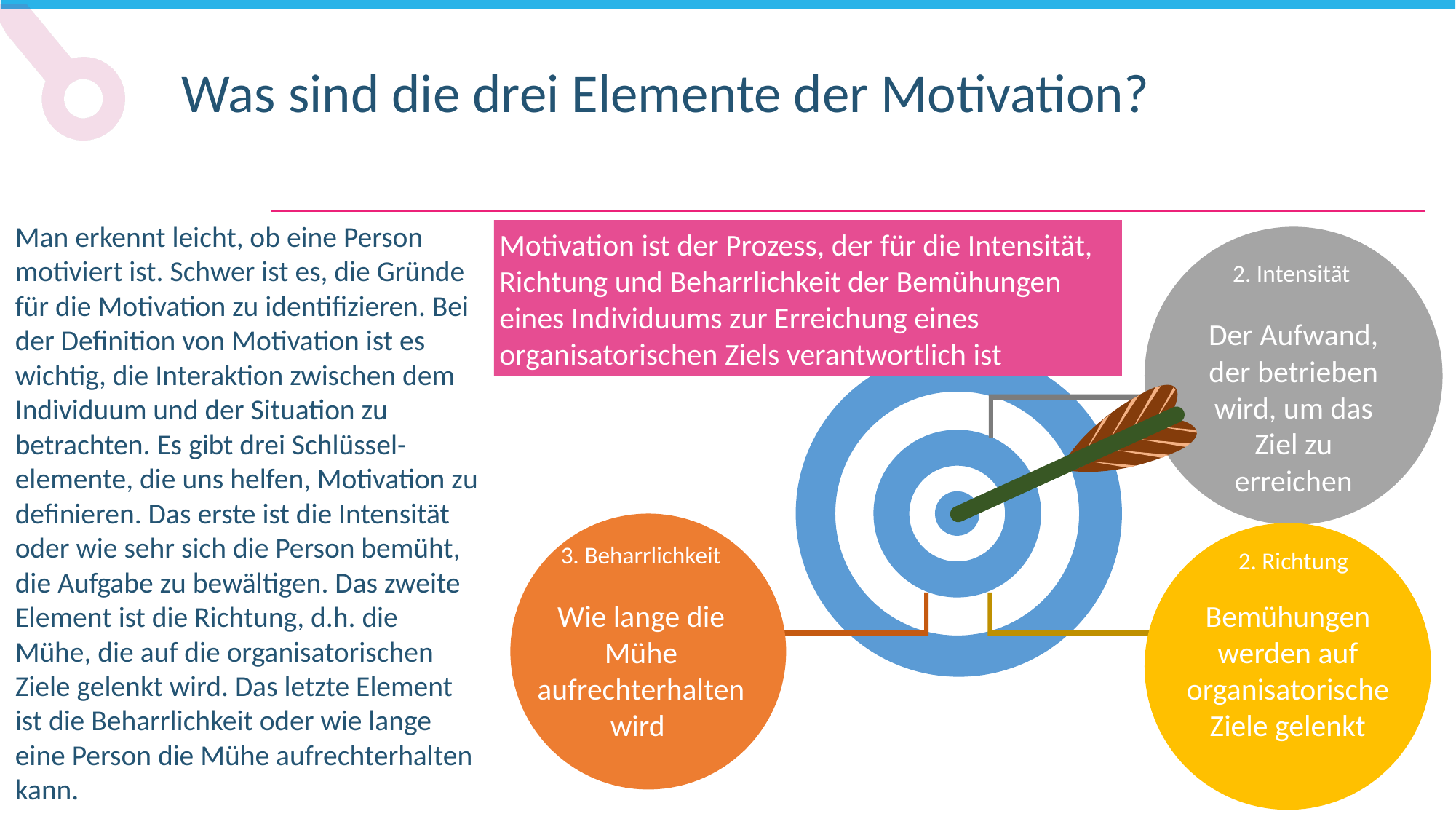

Was sind die drei Elemente der Motivation?
Man erkennt leicht, ob eine Person motiviert ist. Schwer ist es, die Gründe für die Motivation zu identifizieren. Bei der Definition von Motivation ist es wichtig, die Interaktion zwischen dem Individuum und der Situation zu betrachten. Es gibt drei Schlüssel-elemente, die uns helfen, Motivation zu definieren. Das erste ist die Intensität oder wie sehr sich die Person bemüht, die Aufgabe zu bewältigen. Das zweite Element ist die Richtung, d.h. die Mühe, die auf die organisatorischen Ziele gelenkt wird. Das letzte Element ist die Beharrlichkeit oder wie lange eine Person die Mühe aufrechterhalten kann.
Motivation ist der Prozess, der für die Intensität, Richtung und Beharrlichkeit der Bemühungen eines Individuums zur Erreichung eines organisatorischen Ziels verantwortlich ist

Motivation
2. Intensität
Der Aufwand, der betrieben wird, um das Ziel zu erreichen

3. Beharrlichkeit
2. Richtung

Wie lange die Mühe aufrechterhalten wird
Bemühungen werden auf organisatorische Ziele gelenkt